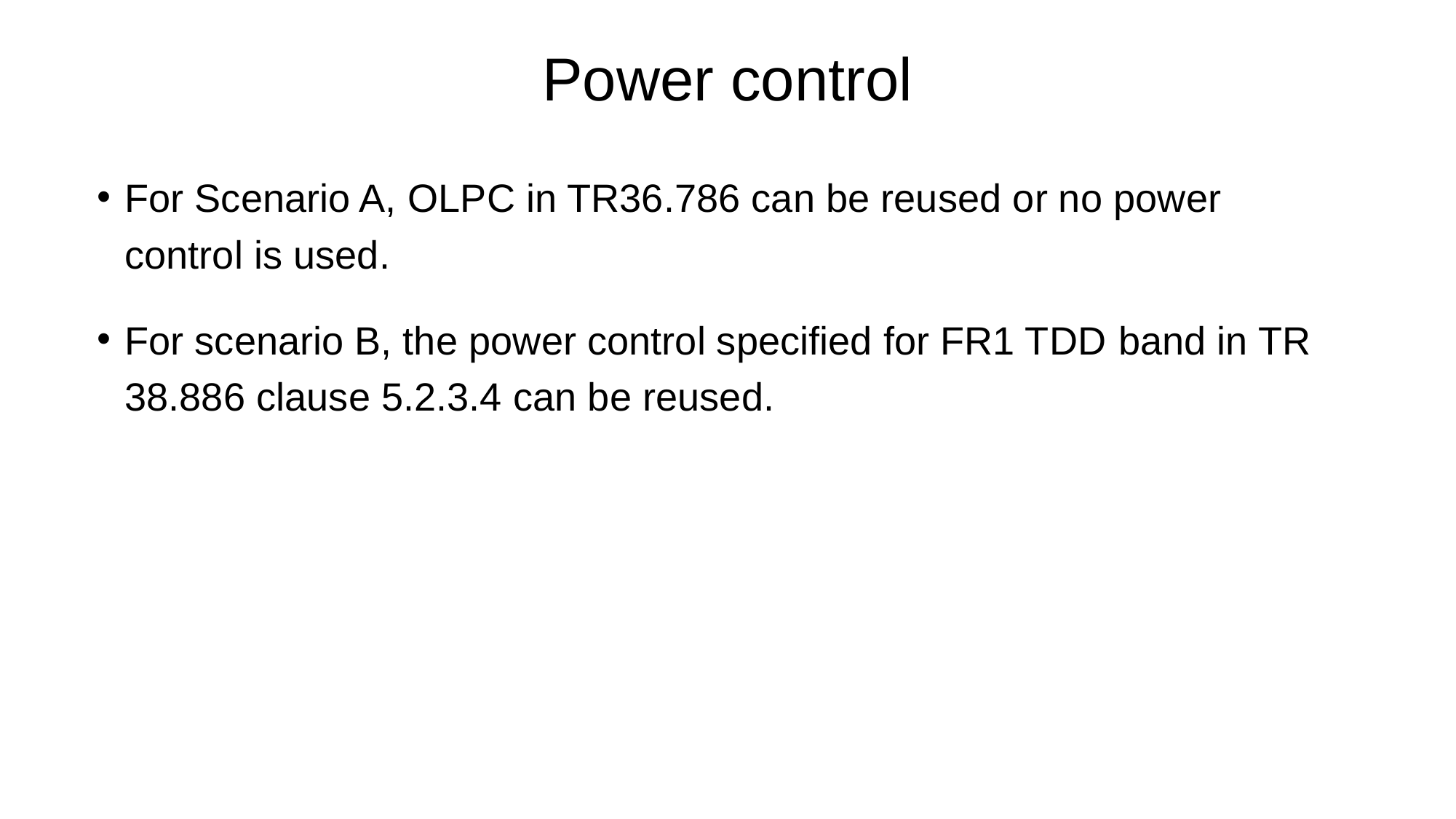

# Power control
For Scenario A, OLPC in TR36.786 can be reused or no power control is used.
For scenario B, the power control specified for FR1 TDD band in TR 38.886 clause 5.2.3.4 can be reused.